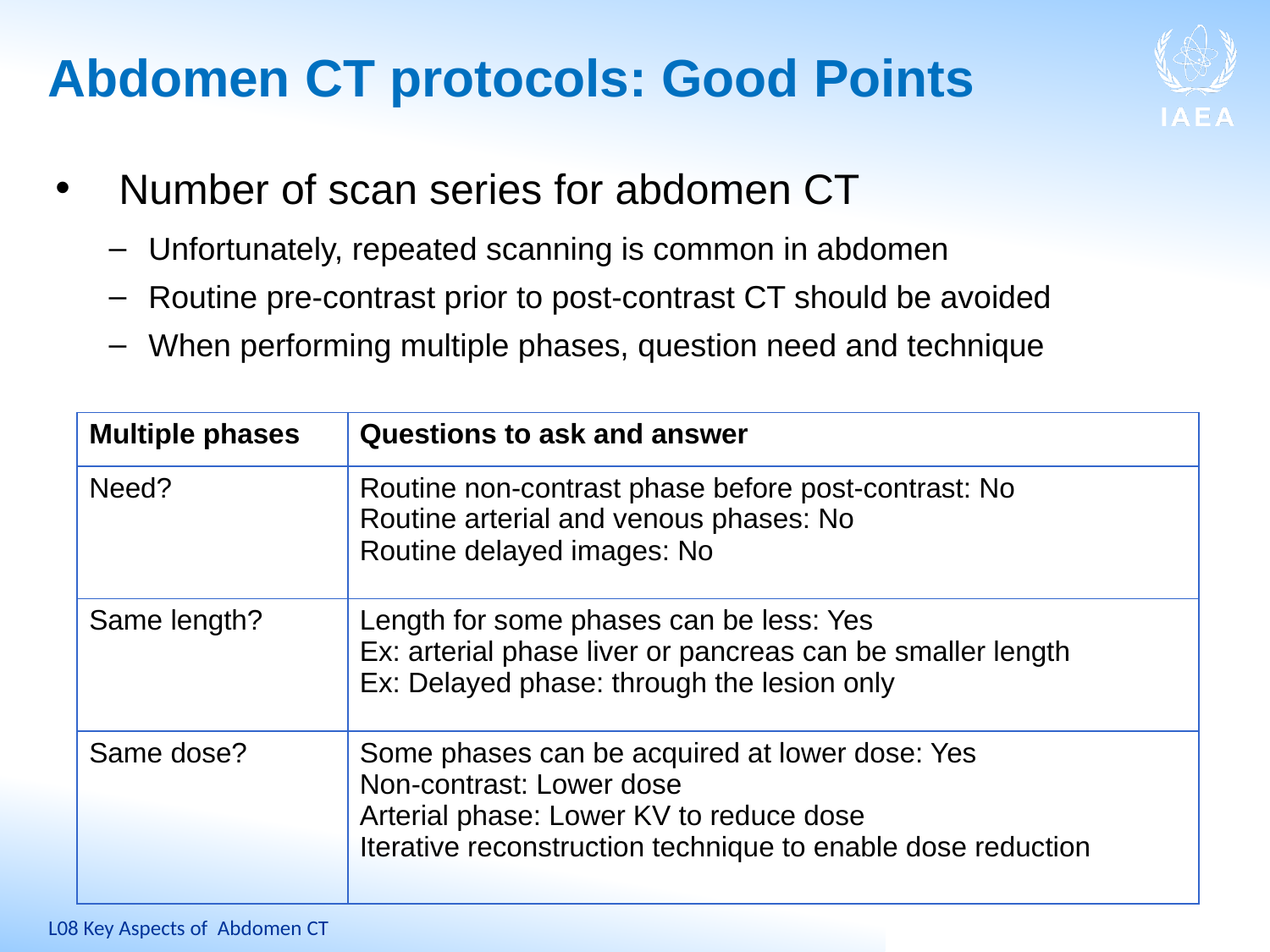

# Abdomen CT protocols: Good Points
Number of scan series for abdomen CT
Unfortunately, repeated scanning is common in abdomen
Routine pre-contrast prior to post-contrast CT should be avoided
When performing multiple phases, question need and technique
| Multiple phases | Questions to ask and answer |
| --- | --- |
| Need? | Routine non-contrast phase before post-contrast: No Routine arterial and venous phases: No Routine delayed images: No |
| Same length? | Length for some phases can be less: Yes Ex: arterial phase liver or pancreas can be smaller length Ex: Delayed phase: through the lesion only |
| Same dose? | Some phases can be acquired at lower dose: Yes Non-contrast: Lower dose Arterial phase: Lower KV to reduce dose Iterative reconstruction technique to enable dose reduction |